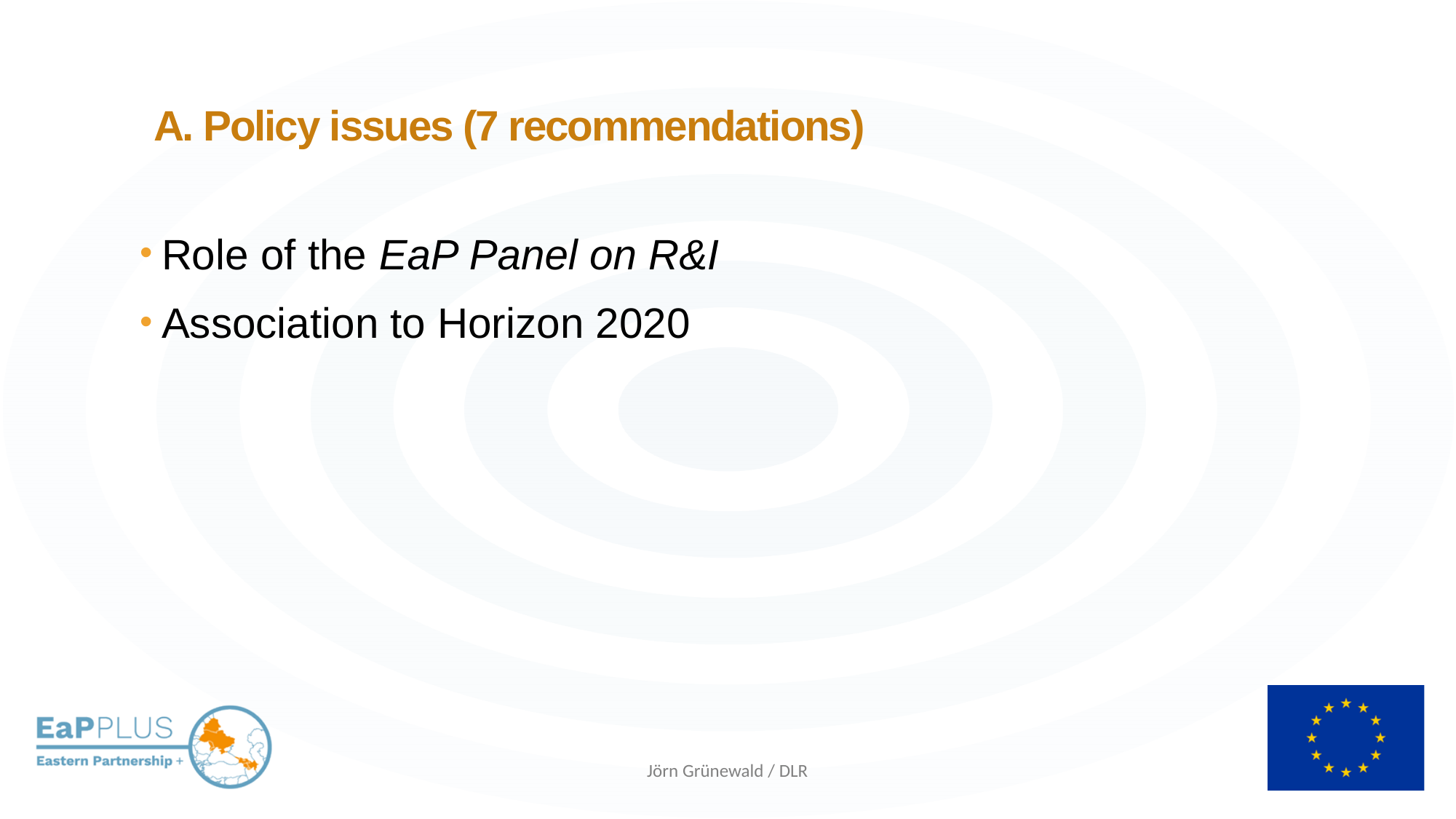

A. Policy issues (7 recommendations)
Role of the EaP Panel on R&I
Association to Horizon 2020

Jörn Grünewald / DLR